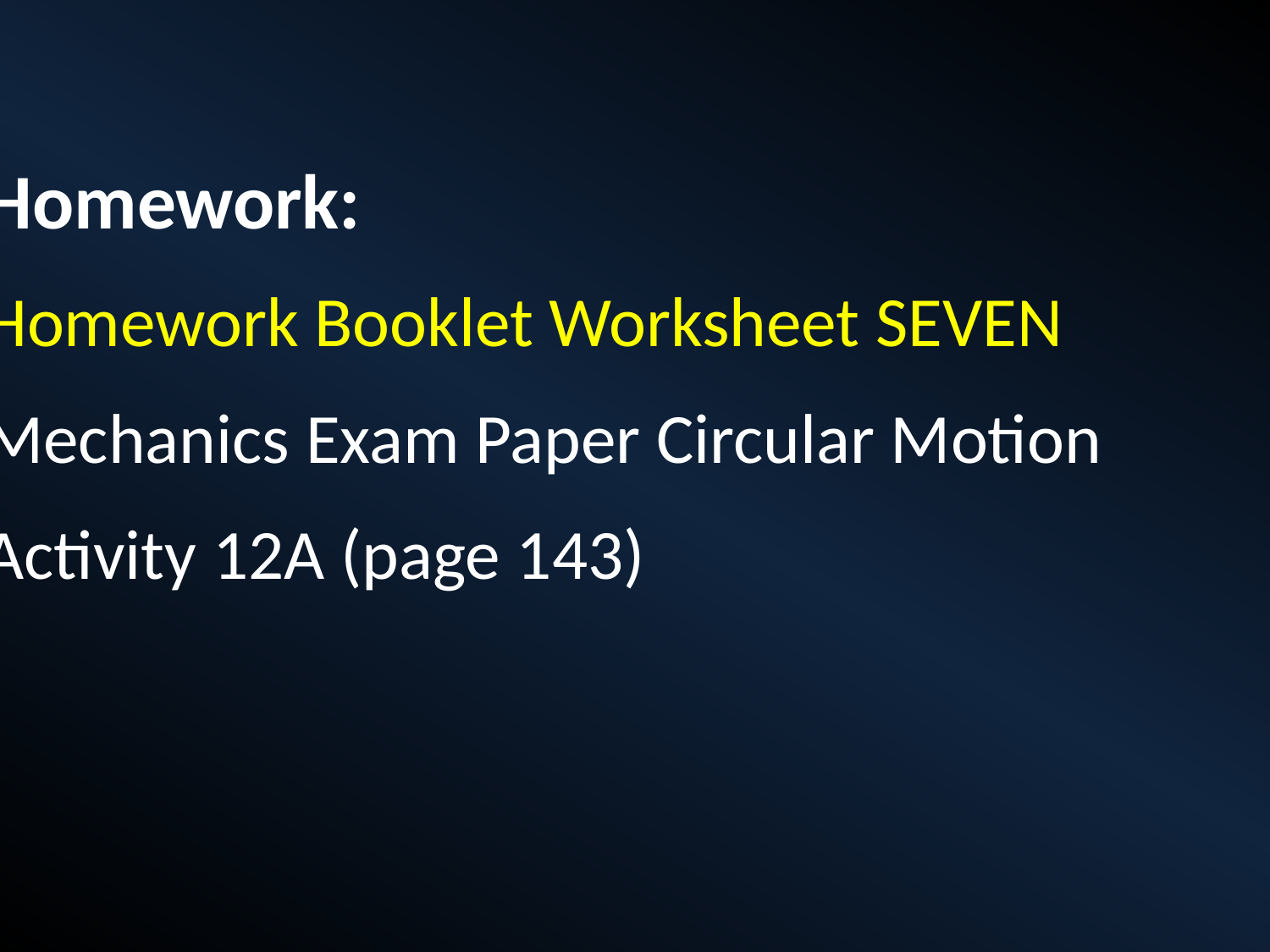

Homework:
Homework Booklet Worksheet SEVEN
Mechanics Exam Paper Circular Motion
Activity 12A (page 143)